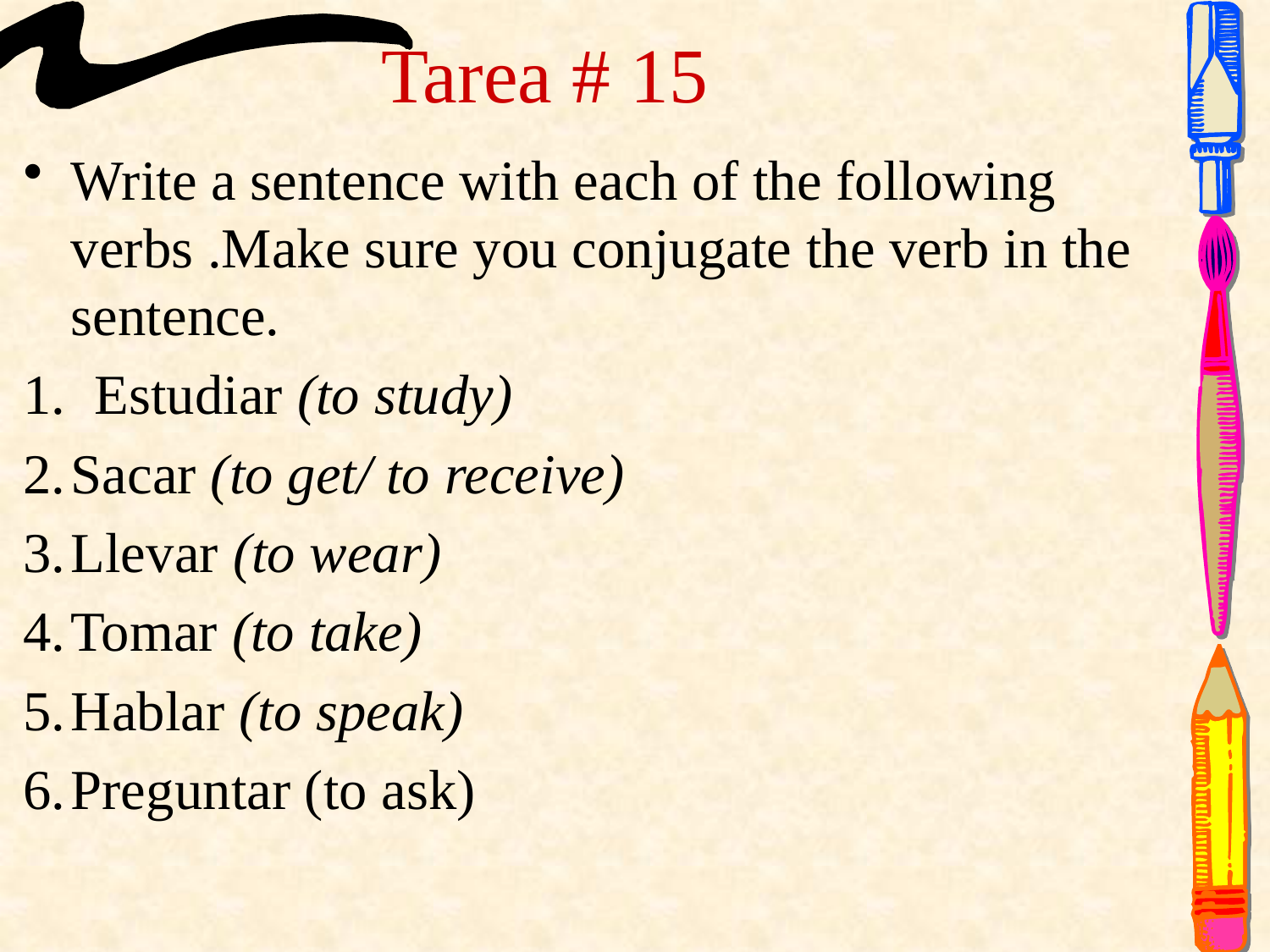

# Tarea # 15
Write a sentence with each of the following verbs .Make sure you conjugate the verb in the sentence.
Estudiar (to study)
Sacar (to get/ to receive)
Llevar (to wear)
Tomar (to take)
Hablar (to speak)
Preguntar (to ask)